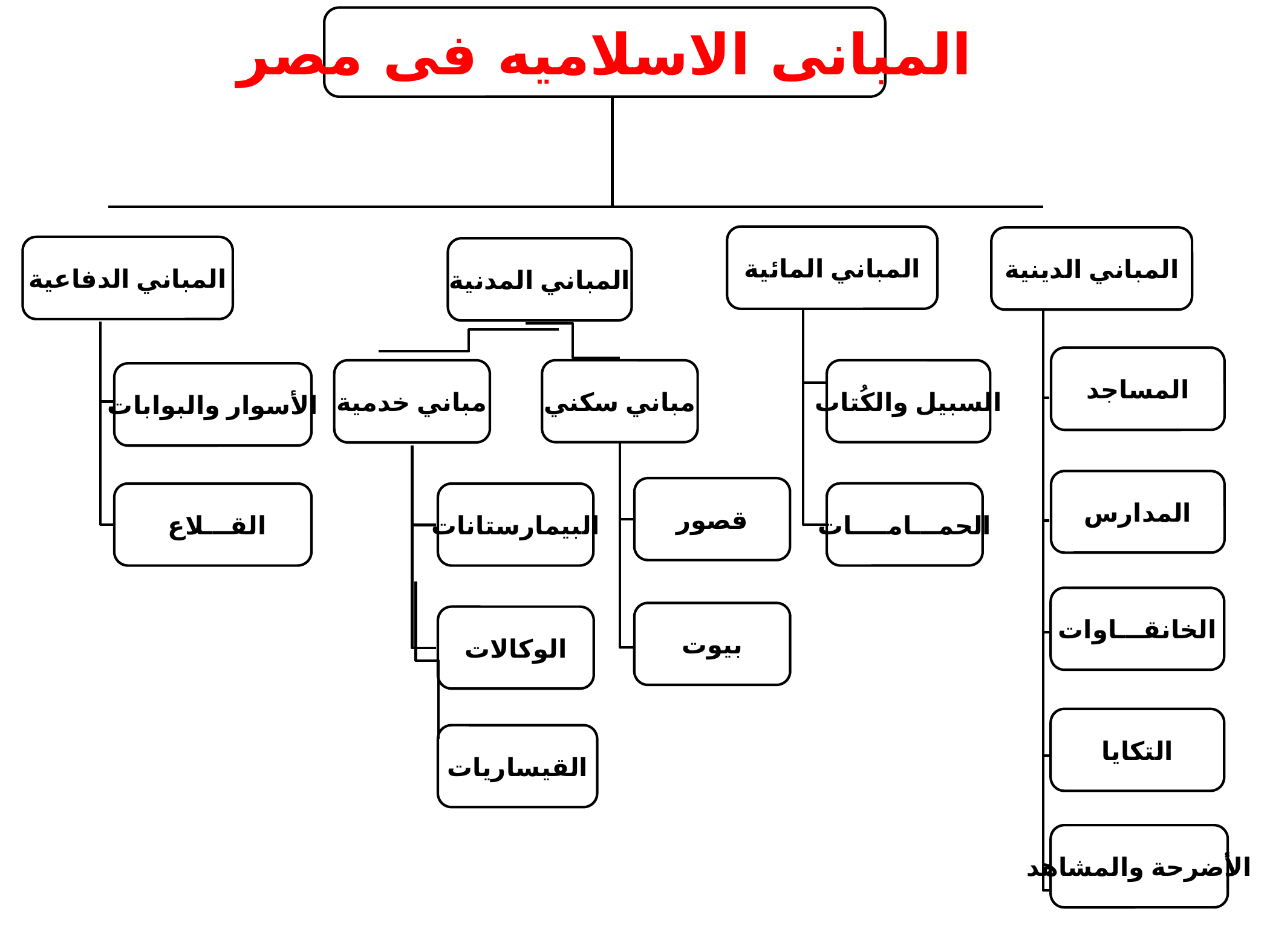

المبانى الاسلاميه فى مصر
المباني المائية
المباني الدينية
المباني الدفاعية
المباني المدنية
المساجد
مباني خدمية
مباني سكني
السبيل والكُتاب
الأسوار والبوابات
المدارس
قصور
الحمـــامــــات
القـــلاع
البيمارستانات
الخانقـــاوات
بيوت
الوكالات
التكايا
القيساريات
الأضرحة والمشاهد